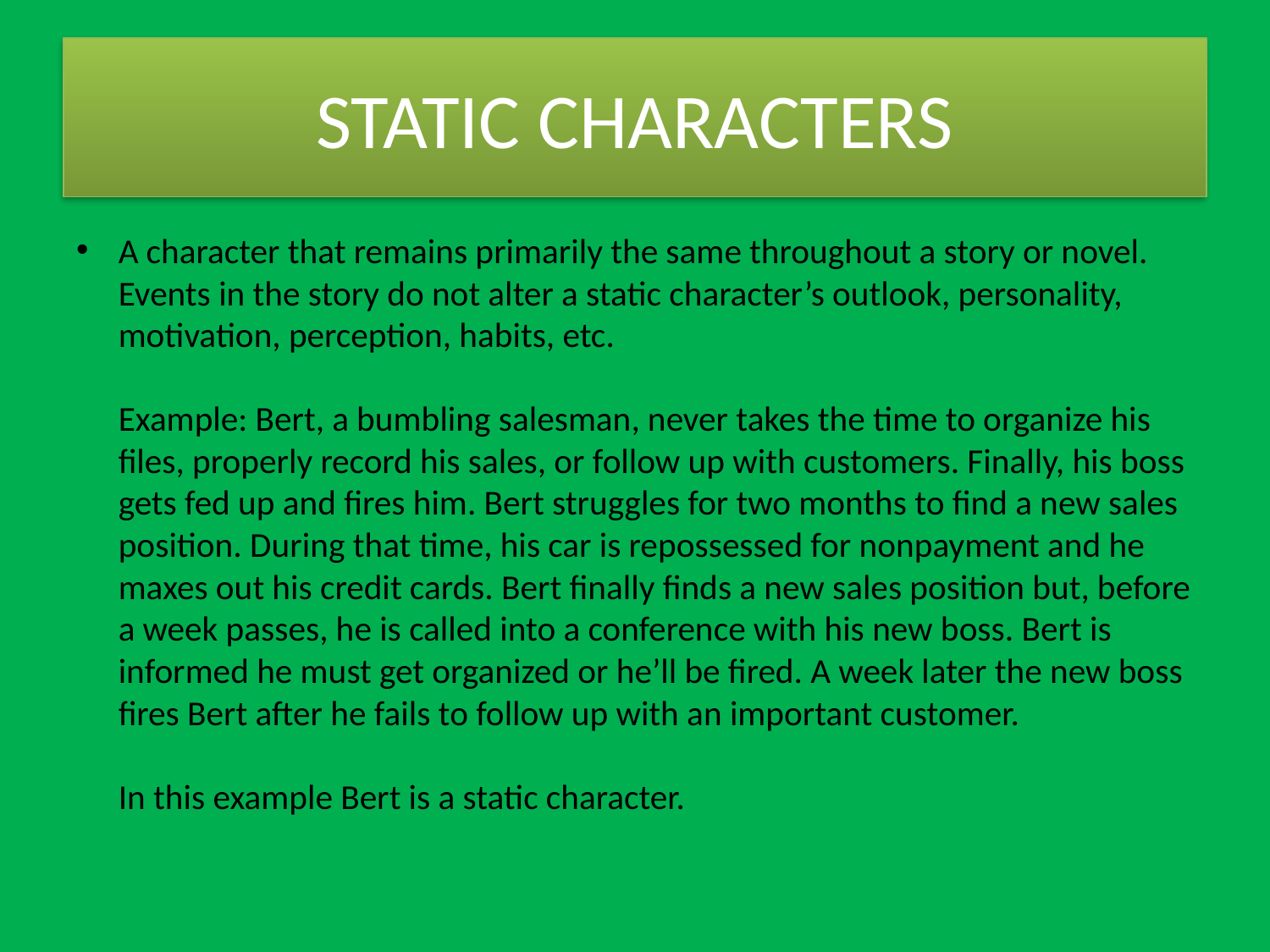

# STATIC CHARACTERS
A character that remains primarily the same throughout a story or novel. Events in the story do not alter a static character’s outlook, personality, motivation, perception, habits, etc.
Example: Bert, a bumbling salesman, never takes the time to organize his files, properly record his sales, or follow up with customers. Finally, his boss gets fed up and fires him. Bert struggles for two months to find a new sales position. During that time, his car is repossessed for nonpayment and he maxes out his credit cards. Bert finally finds a new sales position but, before a week passes, he is called into a conference with his new boss. Bert is informed he must get organized or he’ll be fired. A week later the new boss fires Bert after he fails to follow up with an important customer.
In this example Bert is a static character.